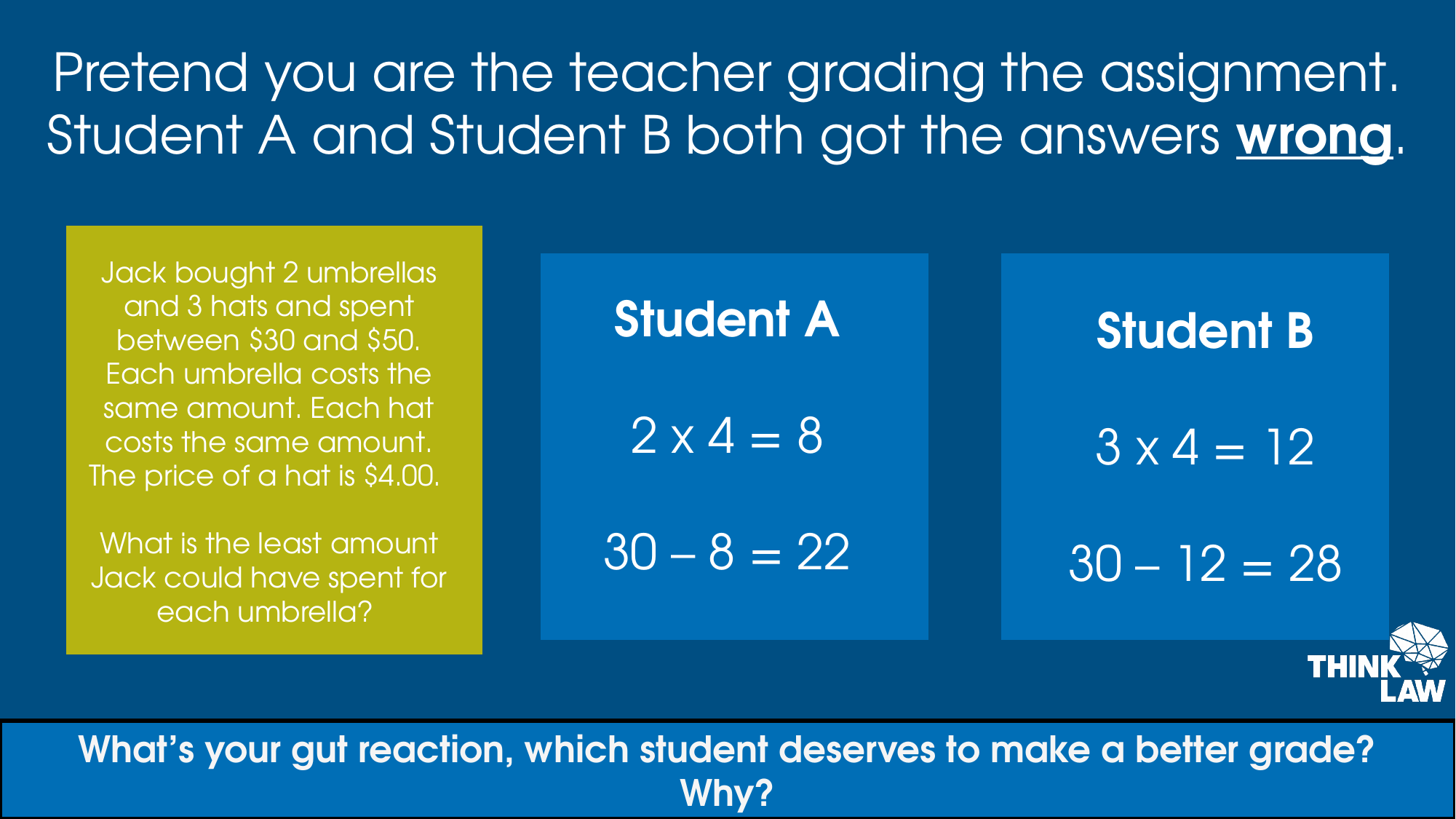

Pretend you are the teacher grading the assignment. Student A and Student B both got the answers wrong.

Jack bought 2 umbrellas and 3 hats and spent between $30 and $50. Each umbrella costs the same amount. Each hat costs the same amount. The price of a hat is $4.00.

What is the least amount Jack could have spent for each umbrella?

Student A

2 x 4 = 8

30 – 8 = 22

Student B

3 x 4 = 12

30 – 12 = 28

What’s your gut reaction, which student deserves to make a better grade? Why?